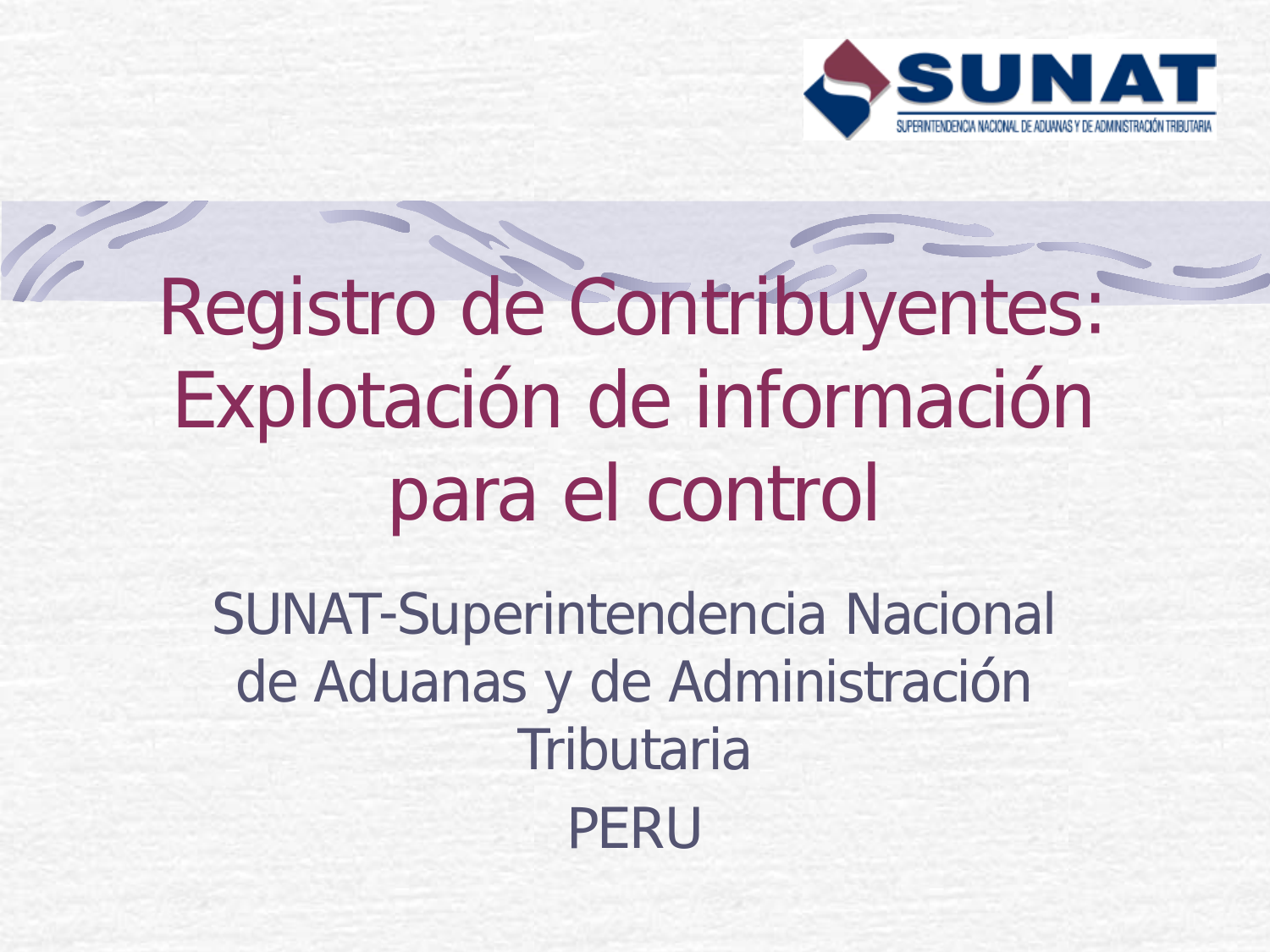

# Registro de Contribuyentes: Explotación de información para el control
SUNAT-Superintendencia Nacional de Aduanas y de Administración Tributaria
PERU